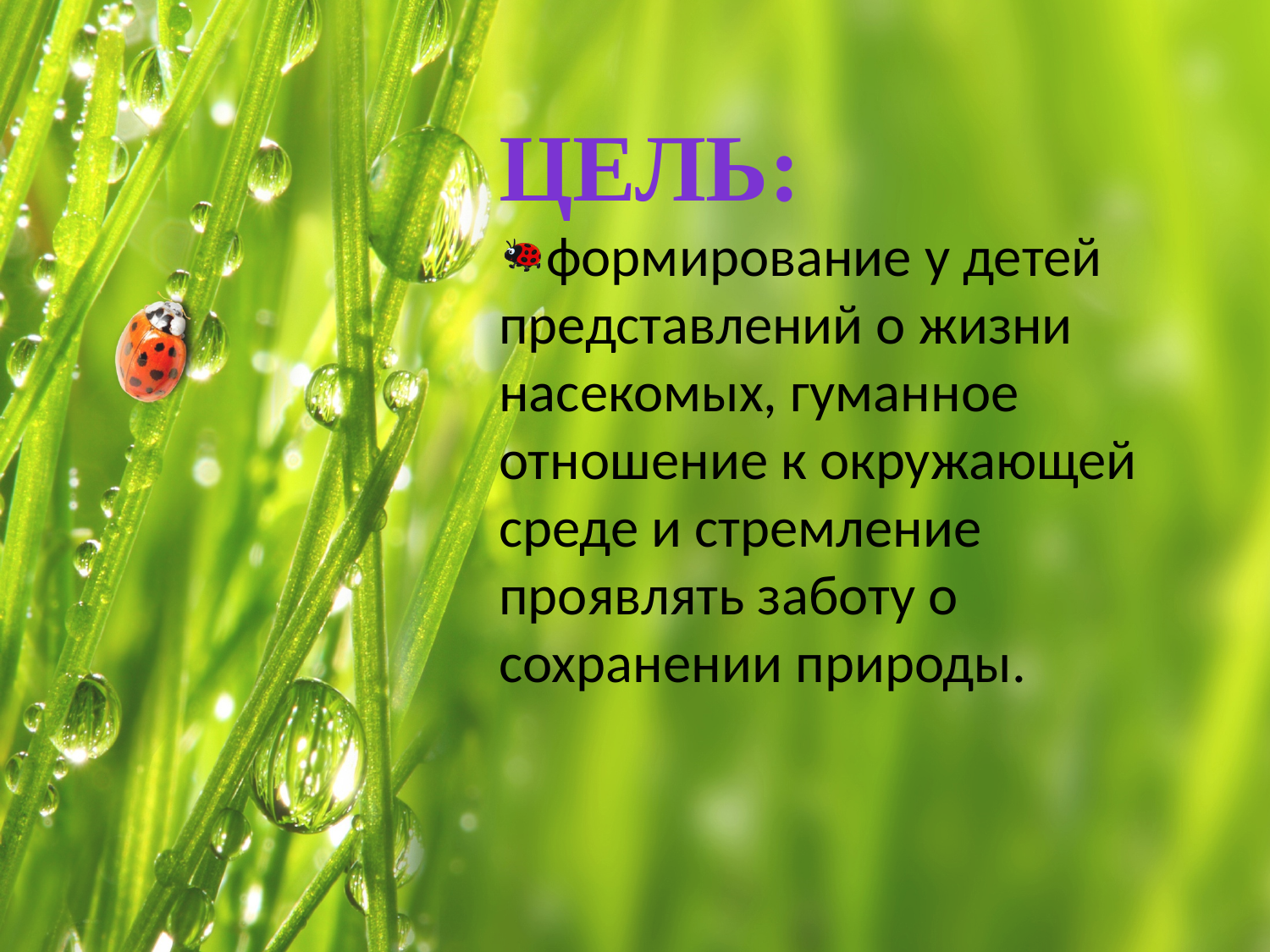

Цель:
формирование у детей представлений о жизни насекомых, гуманное отношение к окружающей среде и стремление проявлять заботу о сохранении природы.